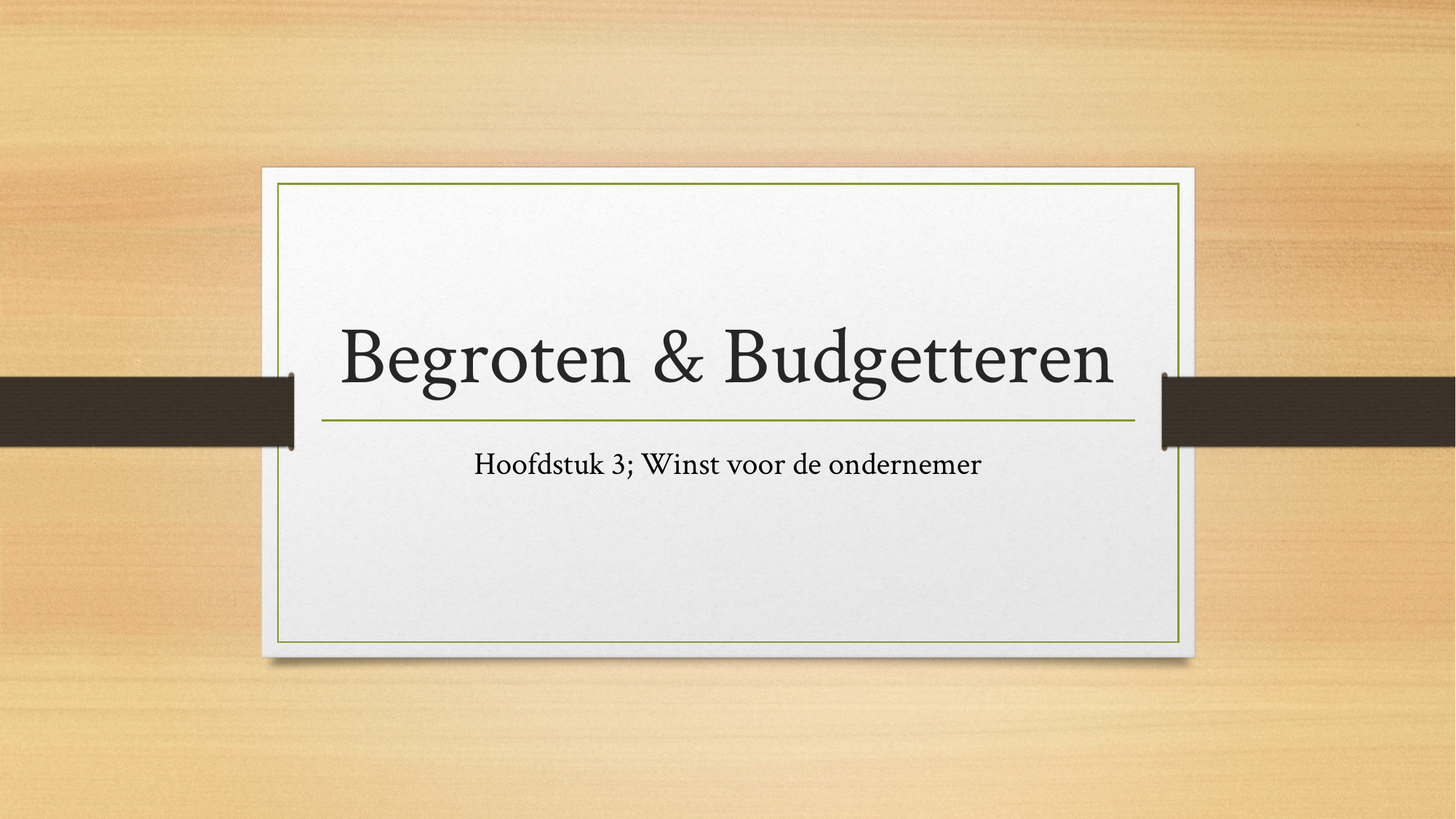

# Begroten & Budgetteren
Hoofdstuk 3; Winst voor de ondernemer